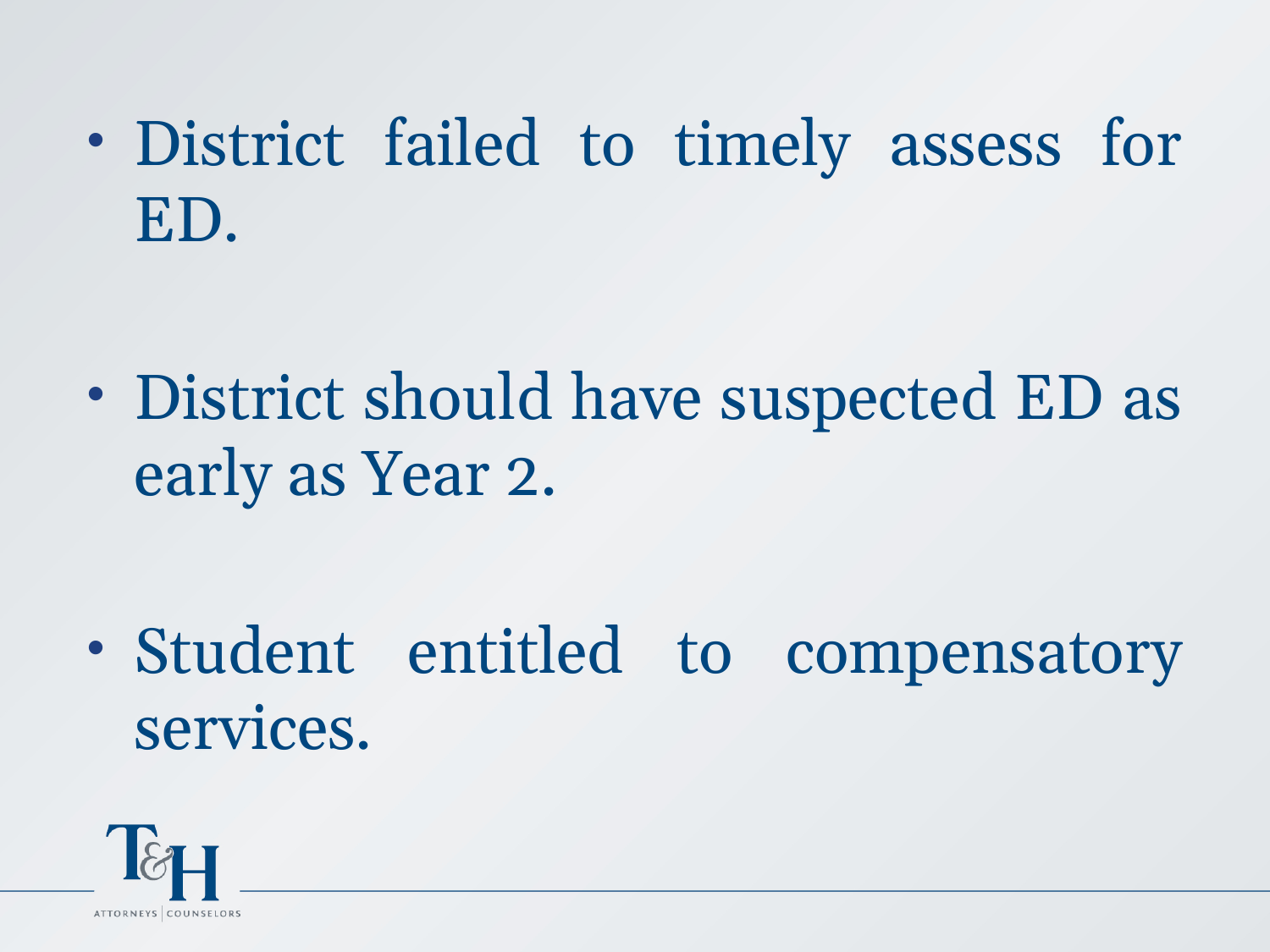

District failed to timely assess for ED.

District should have suspected ED as early as Year 2.

Student entitled to compensatory services.